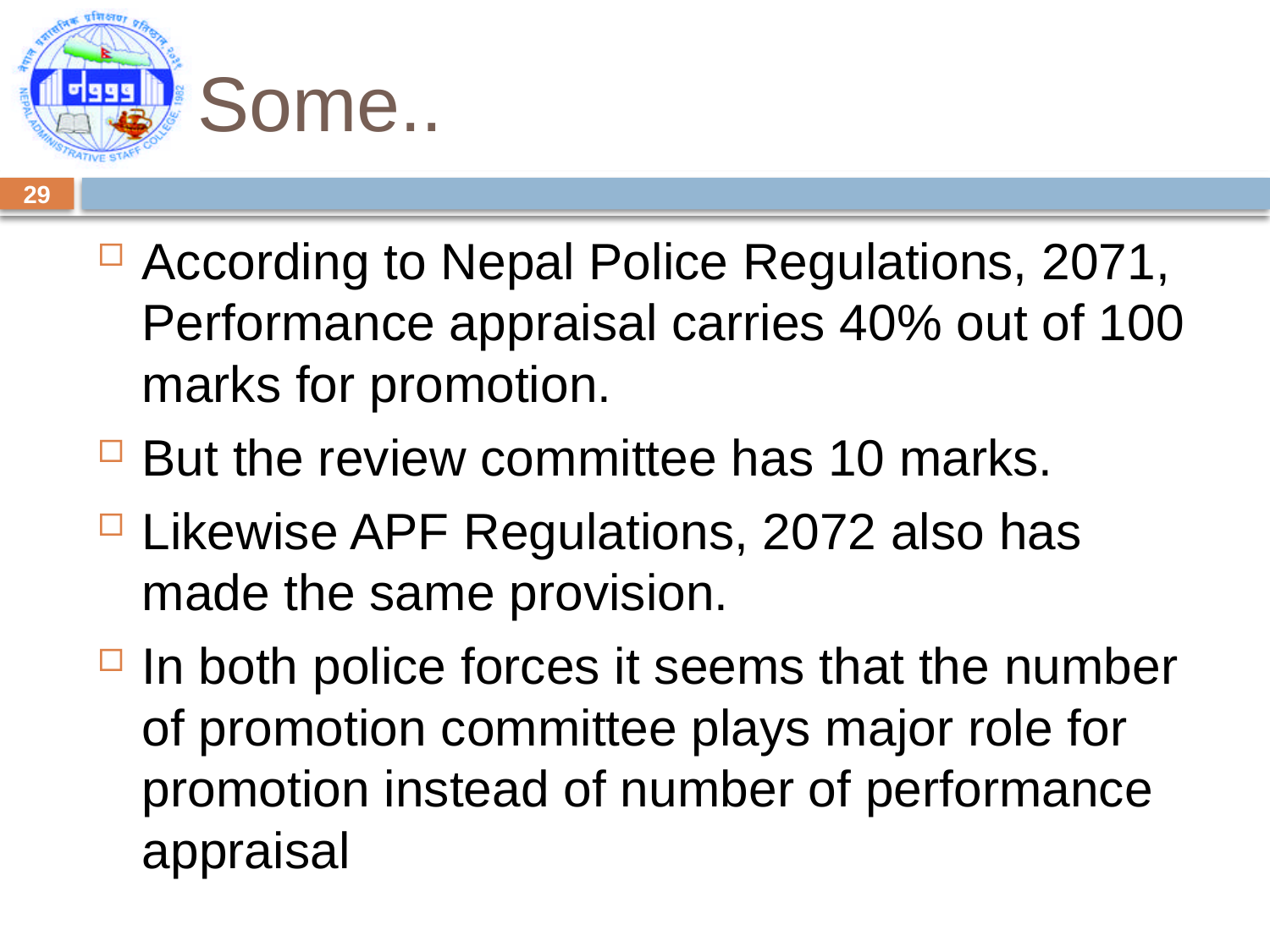

# Some..
29
According to Nepal Police Regulations, 2071, Performance appraisal carries 40% out of 100 marks for promotion.
But the review committee has 10 marks.
Likewise APF Regulations, 2072 also has made the same provision.
In both police forces it seems that the number of promotion committee plays major role for promotion instead of number of performance appraisal